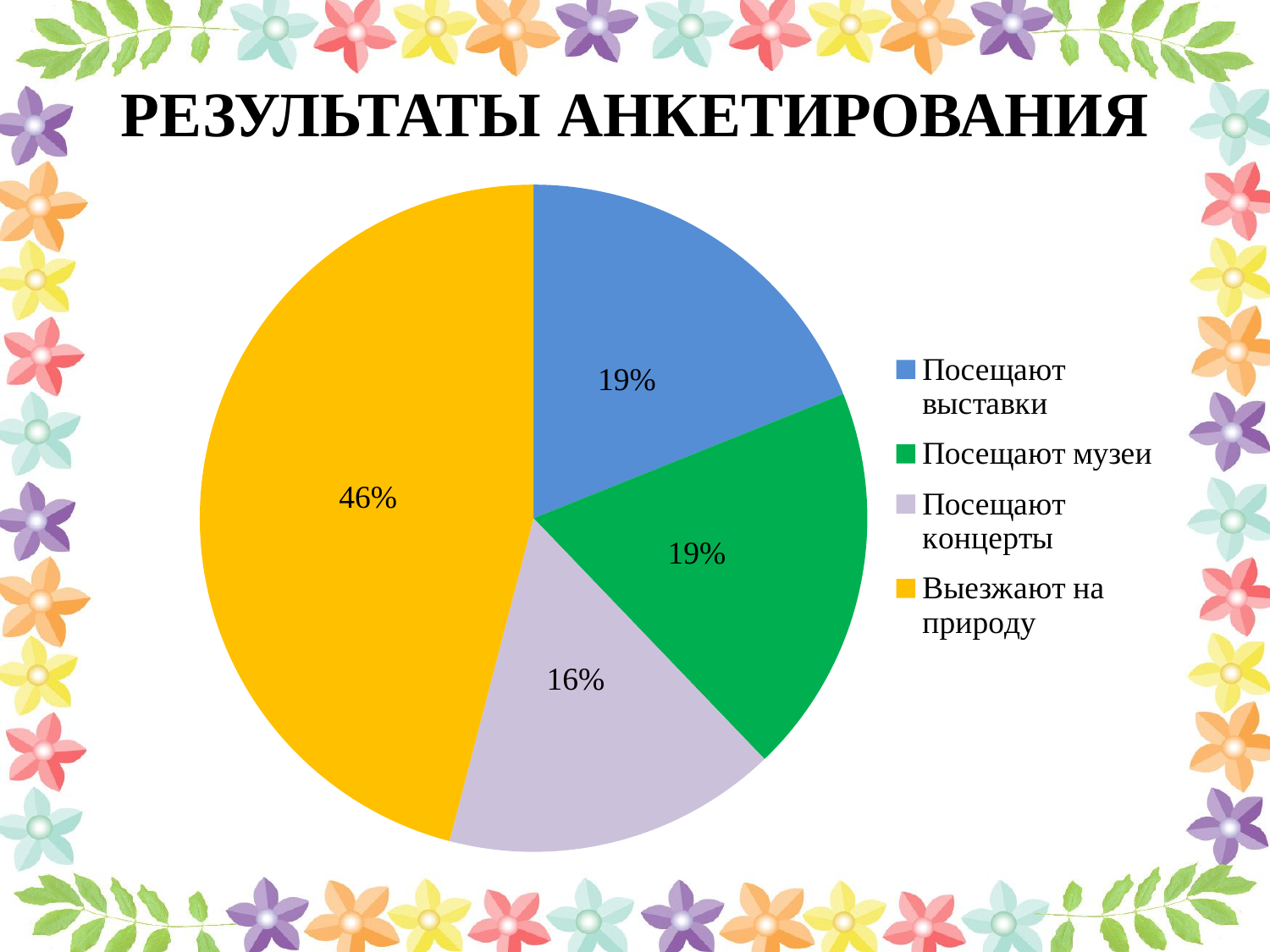

# РЕЗУЛЬТАТЫ АНКЕТИРОВАНИЯ

### Chart

| Category | Столбец1 |
|---|---|
| Посещают выставки | 0.21000000000000002 |
| Посещают музеи | 0.21000000000000002 |
| Посещают концерты | 0.18000000000000002 |
| Выезжают на природу | 0.51 |